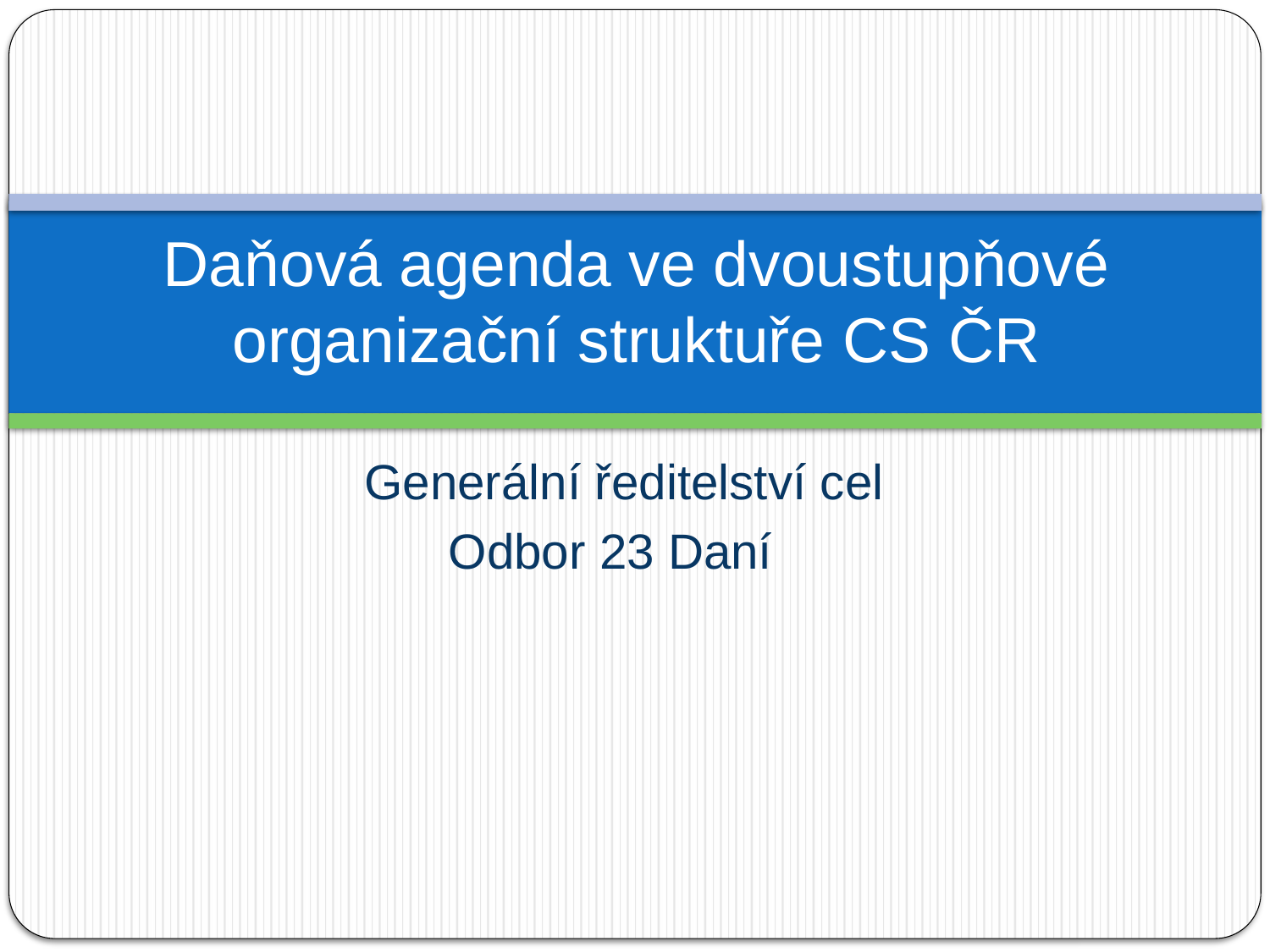

# Daňová agenda ve dvoustupňové organizační struktuře CS ČR
Generální ředitelství cel
Odbor 23 Daní